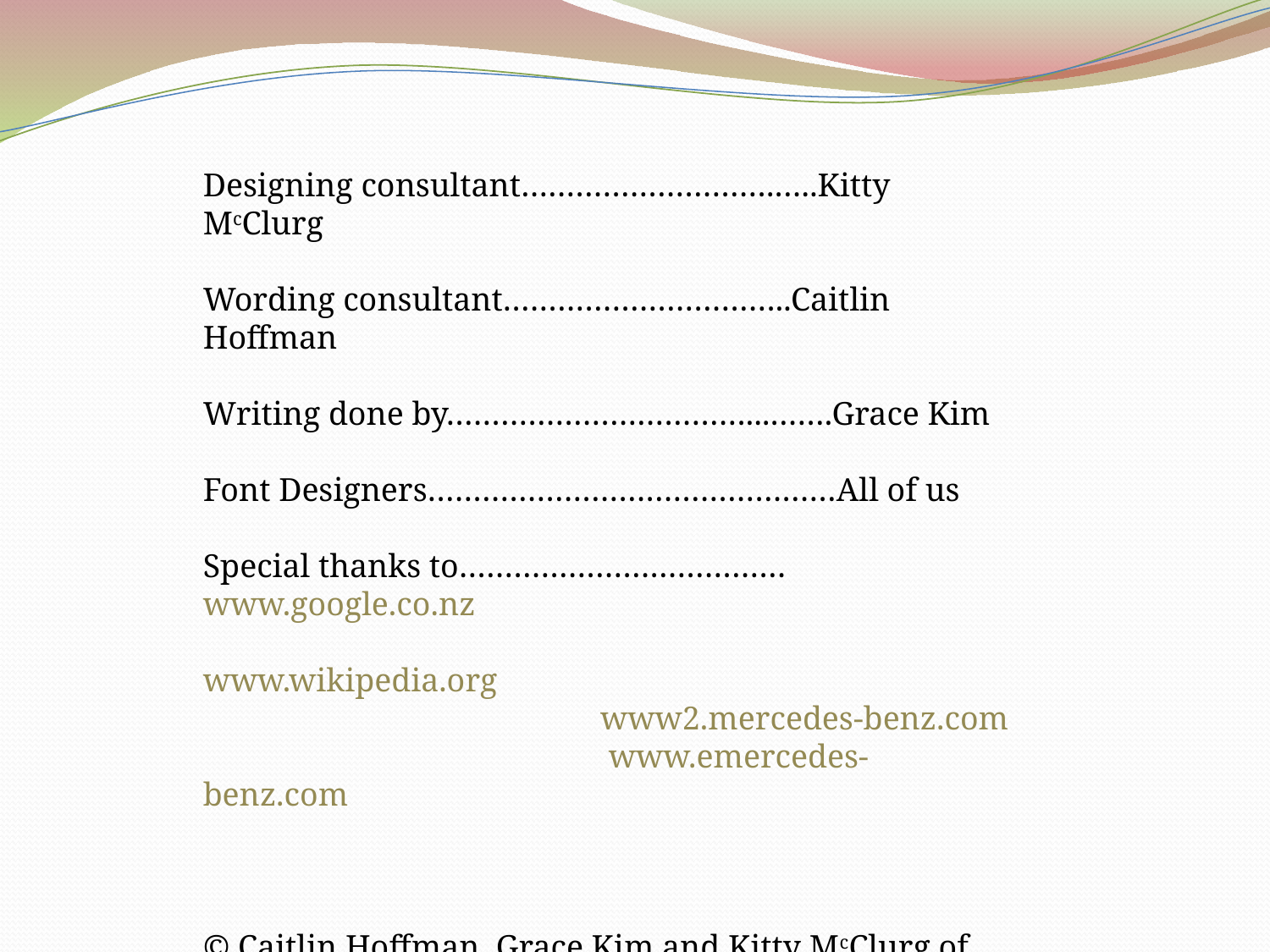

Designing consultant……………………….…..Kitty McClurg

Wording consultant…………………………..Caitlin Hoffman

Writing done by……………………………...…….Grace Kim

Font Designers………………………………………All of us

Special thanks to………………………………www.google.co.nz
                                                               www.wikipedia.org
			  www2.mercedes-benz.com
			   www.emercedes-benz.com

© Caitlin Hoffman, Grace Kim and Kitty McClurg of 9Cb!!!

ALL RIGHTS RESERVED 2010